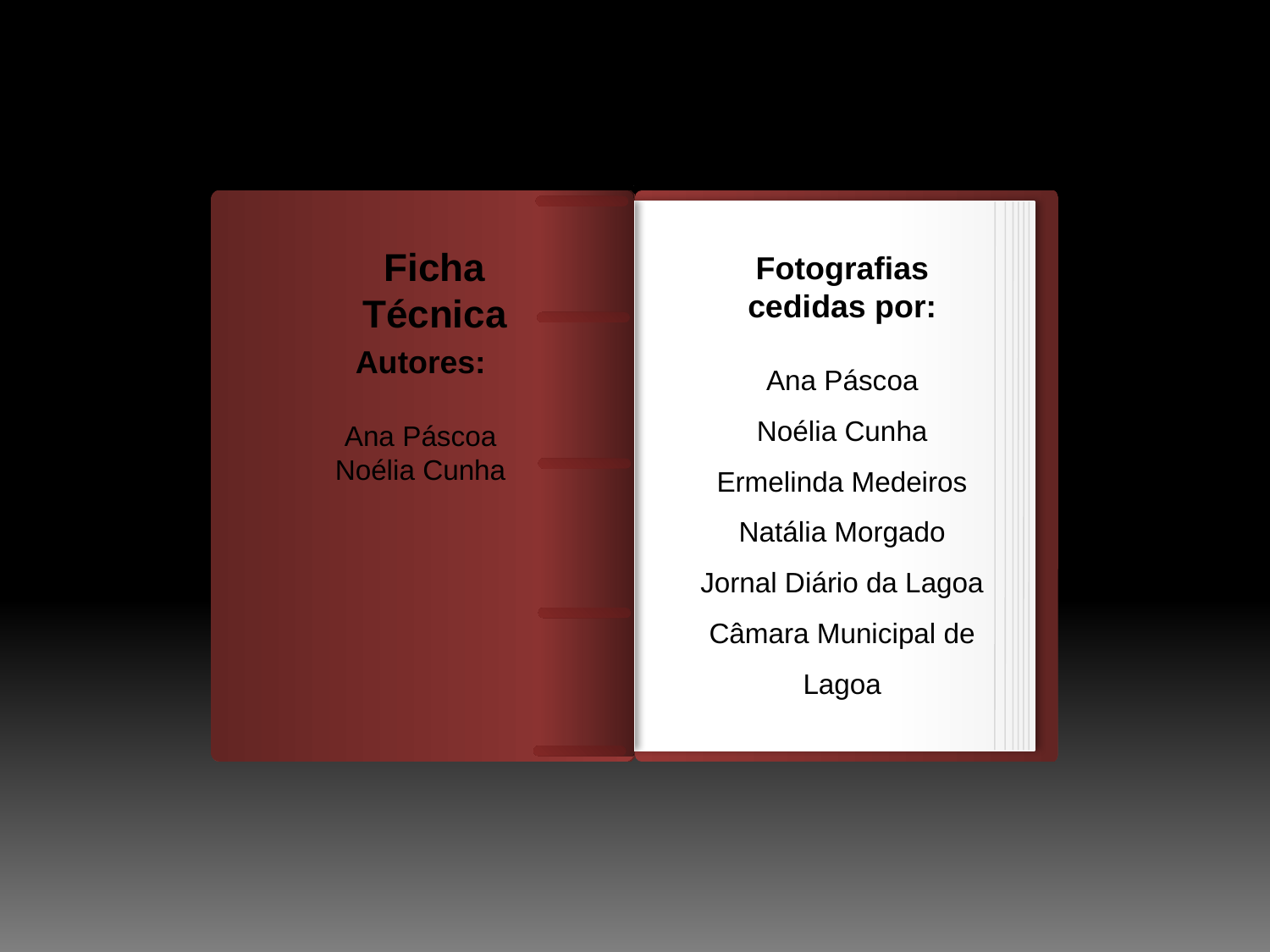

Ficha Técnica
Fotografias cedidas por:

Ana Páscoa
Noélia Cunha
Ermelinda Medeiros
Natália Morgado
Jornal Diário da Lagoa
Câmara Municipal de Lagoa

Autores:

Ana Páscoa
Noélia Cunha